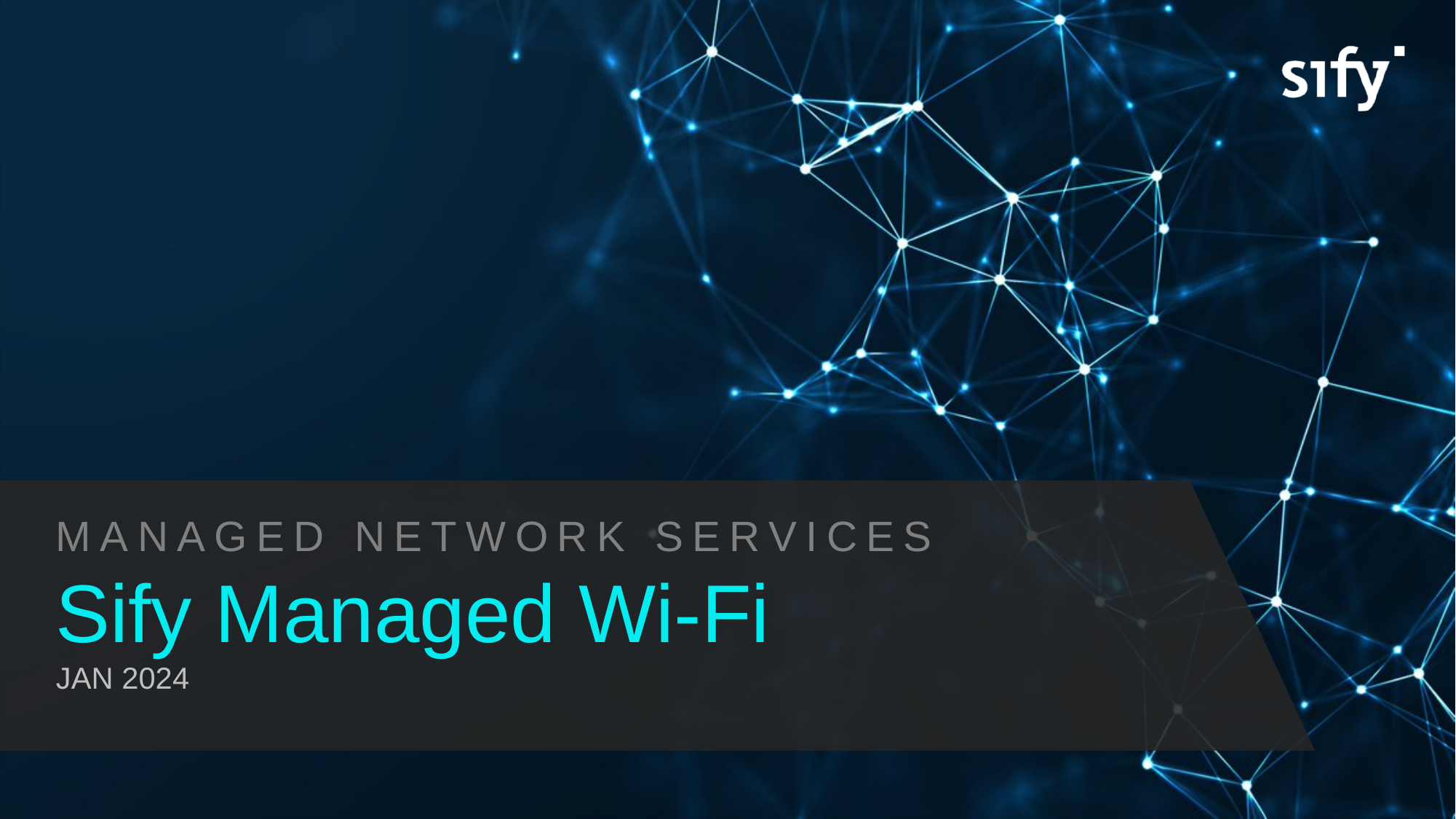

MANAGED Network SERVICES
Sify Managed Wi-Fi
JAN 2024